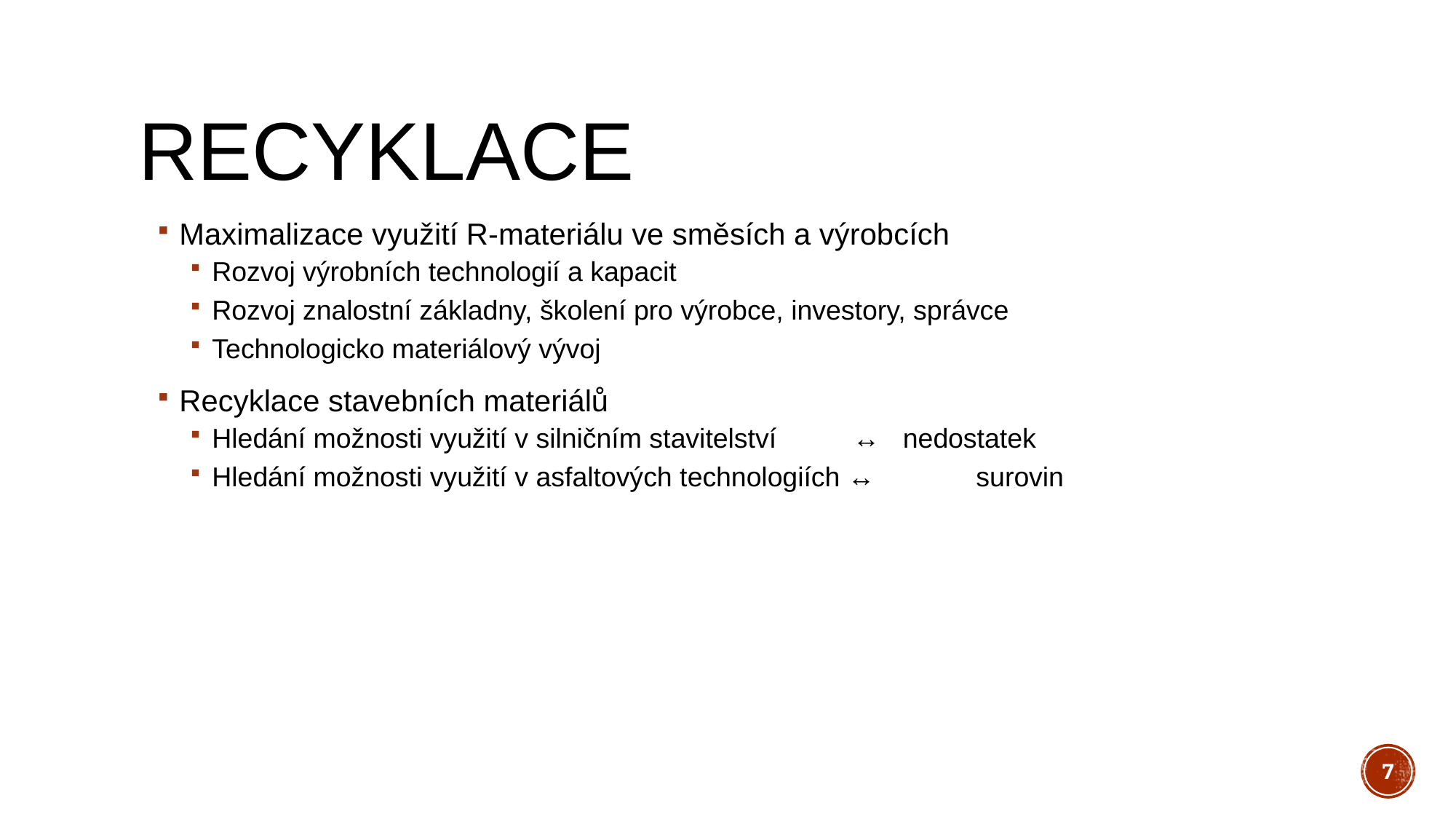

# Recyklace
Maximalizace využití R-materiálu ve směsích a výrobcích
Rozvoj výrobních technologií a kapacit
Rozvoj znalostní základny, školení pro výrobce, investory, správce
Technologicko materiálový vývoj
Recyklace stavebních materiálů
Hledání možnosti využití v silničním stavitelství          ↔   nedostatek
Hledání možnosti využití v asfaltových technologiích ↔	surovin
7